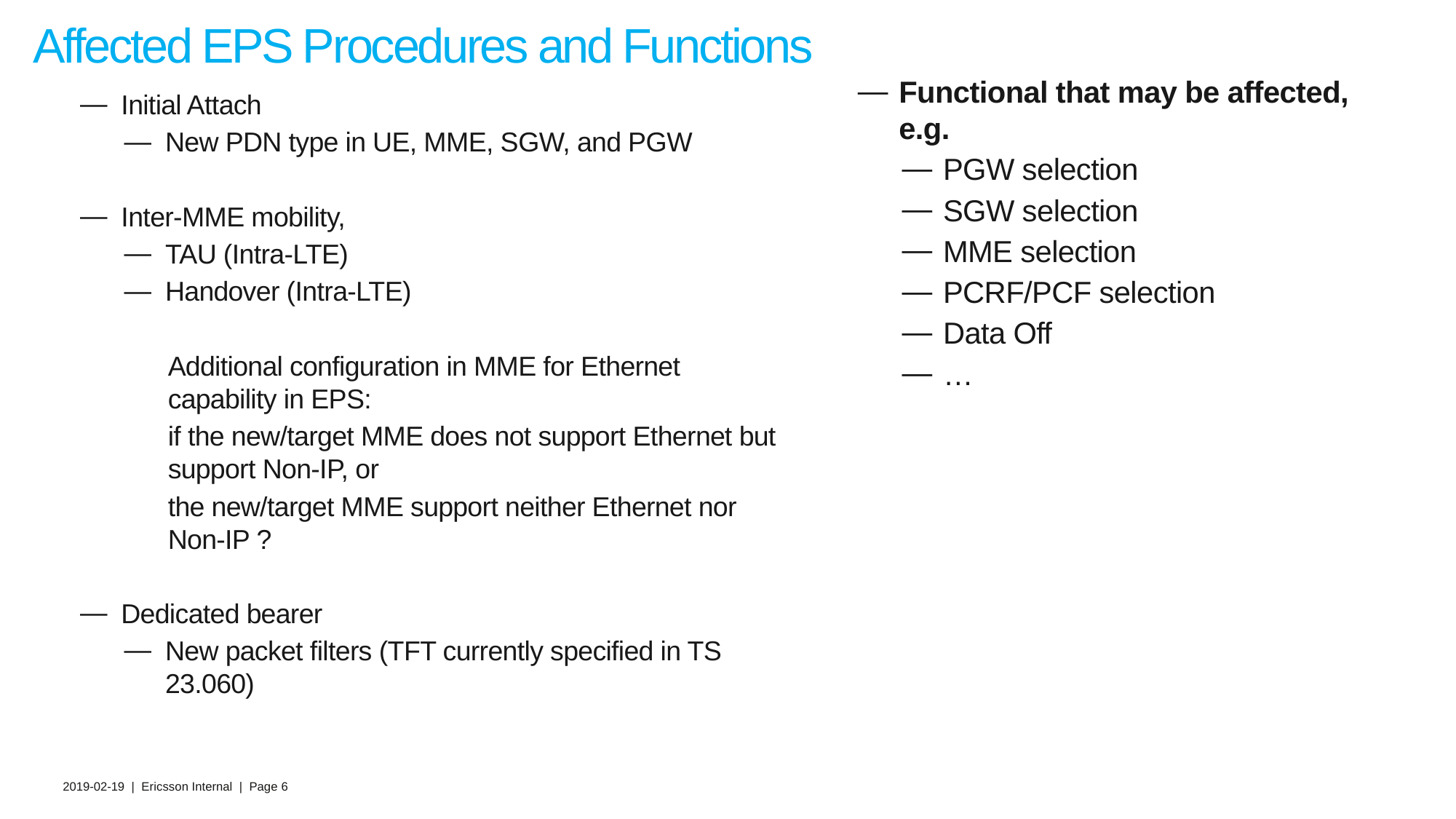

# Affected EPS Procedures and Functions
Functional that may be affected, e.g.
PGW selection
SGW selection
MME selection
PCRF/PCF selection
Data Off
…

Initial Attach
New PDN type in UE, MME, SGW, and PGW

Inter-MME mobility,
TAU (Intra-LTE)
Handover (Intra-LTE)

Additional configuration in MME for Ethernet capability in EPS:
if the new/target MME does not support Ethernet but support Non-IP, or
the new/target MME support neither Ethernet nor Non-IP ?

Dedicated bearer
New packet filters (TFT currently specified in TS 23.060)